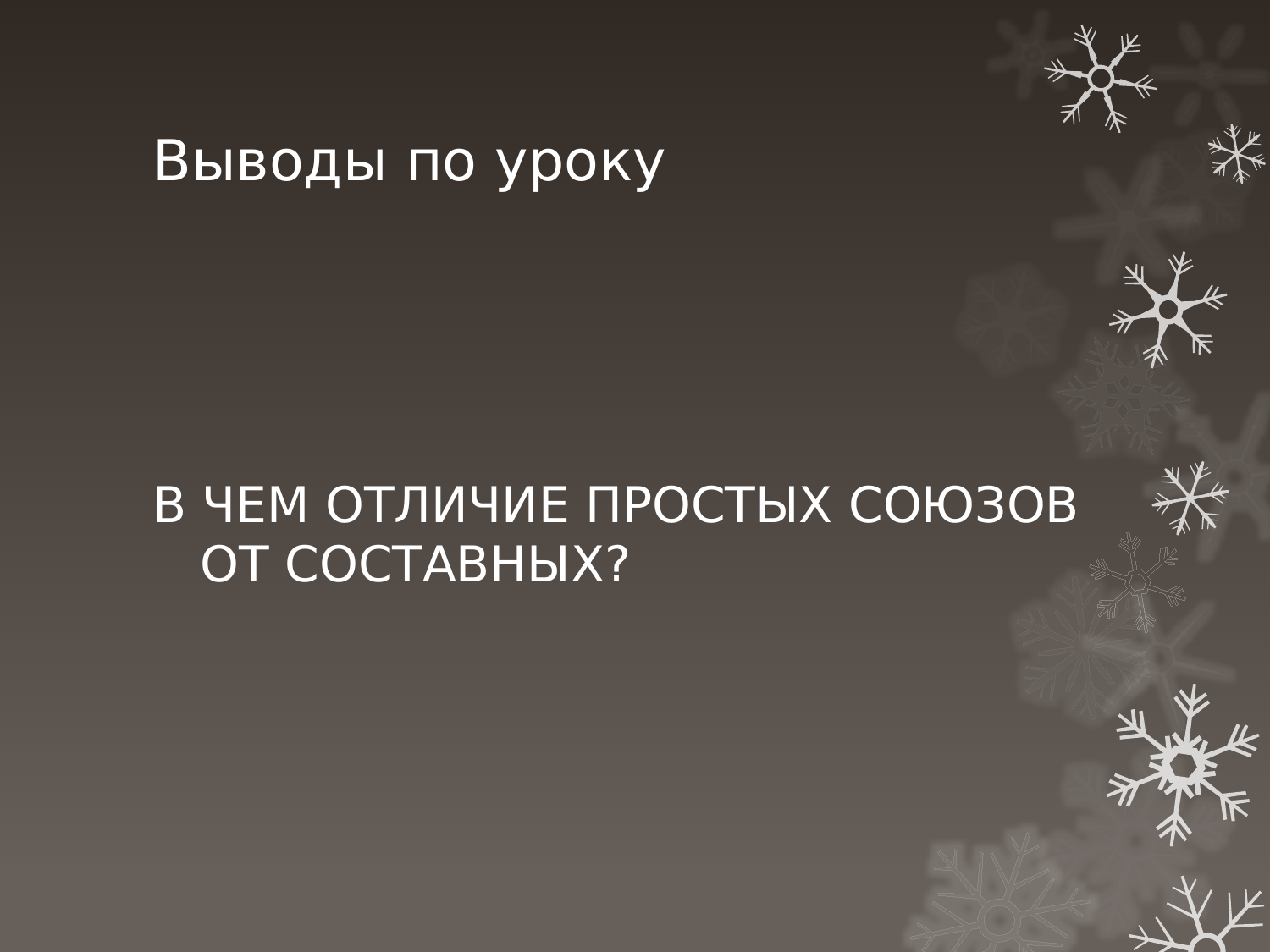

# Выводы по уроку
В ЧЕМ ОТЛИЧИЕ ПРОСТЫХ СОЮЗОВ ОТ СОСТАВНЫХ?